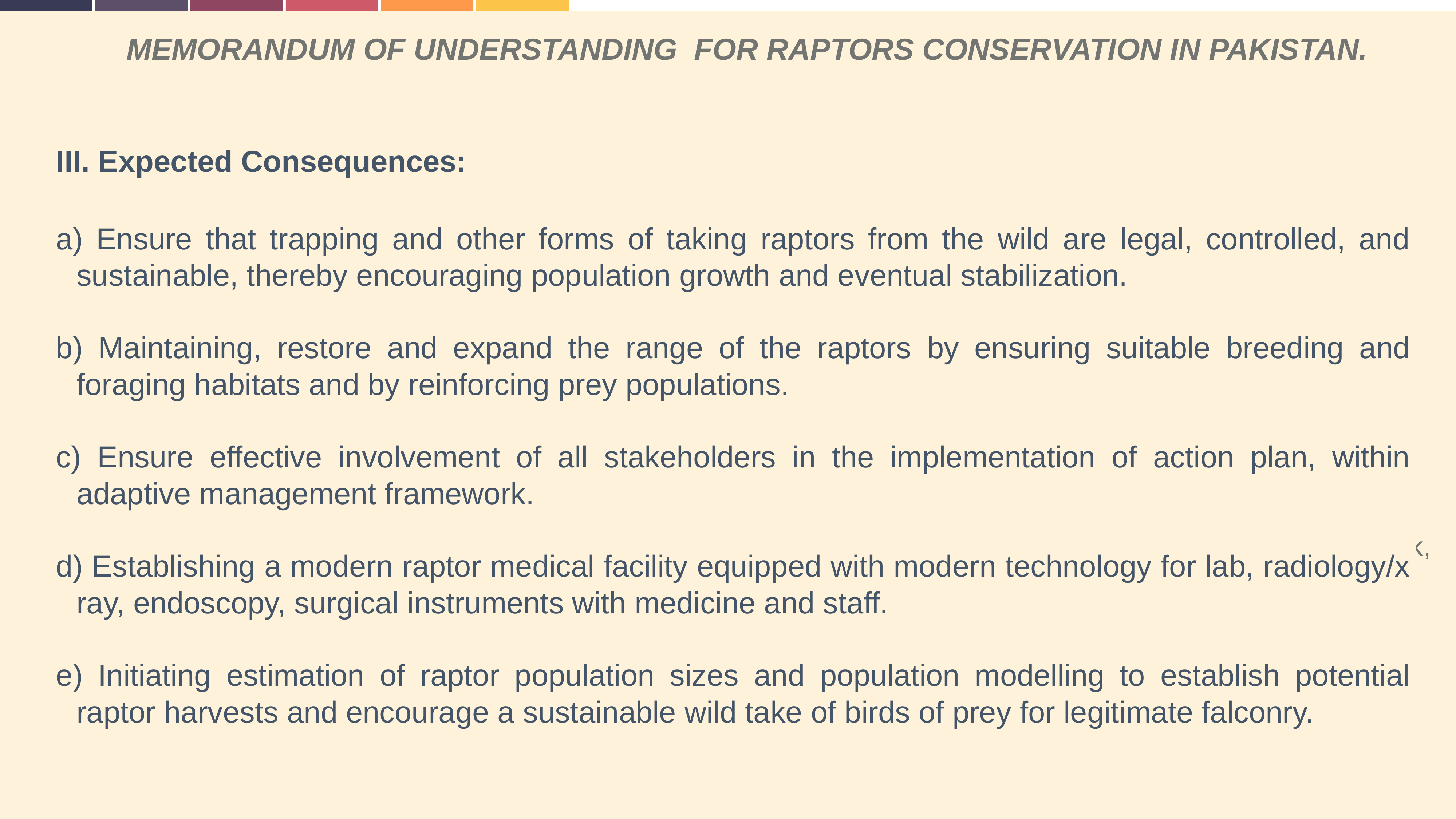

MEMORANDUM OF UNDERSTANDING  FOR RAPTORS CONSERVATION IN PAKISTAN.

Parties:
 Raptor Centre for Conservation & Rehabilitation (RCCR).
 International Association for Falconry & Conservation of Birds of Prey (IAF).
 Ministry of Climate Change Pakistan (MOCC).
WHEREAS, the Raptor Centre for Conservation & Rehabilitation (RCCR), the International Association for Falconry & Conservation of Birds of Prey (IAF) and the Ministry of Climate Change (MOCC) have come together to collaborate in conservation and rehabilitation and sustainable use of Raptors in Pakistan.
ACKNOWLEDGING the commitment accelerated by the comprehensive programme of actions for conservation of raptors in Pakistan.
NOTING the Agreement between the RCCR, IAF and MOCC on development and cooperation signed in Bishkek, Kyrgyzstan, on 6th Sep 2017, which called to cooperate in all sectors of mutual interests;
RECALLING the initiative to establish and promote sustainable conservation and re-habitation of birds of prey in Pakistan;
 ETC …………………………………………………………………………
III. Expected Consequences:

 Ensure that trapping and other forms of taking raptors from the wild are legal, controlled, and sustainable, thereby encouraging population growth and eventual stabilization.

 Maintaining, restore and expand the range of the raptors by ensuring suitable breeding and foraging habitats and by reinforcing prey populations.

 Ensure effective involvement of all stakeholders in the implementation of action plan, within adaptive management framework.

 Establishing a modern raptor medical facility equipped with modern technology for lab, radiology/x ray, endoscopy, surgical instruments with medicine and staff.

 Initiating estimation of raptor population sizes and population modelling to establish potential raptor harvests and encourage a sustainable wild take of birds of prey for legitimate falconry.